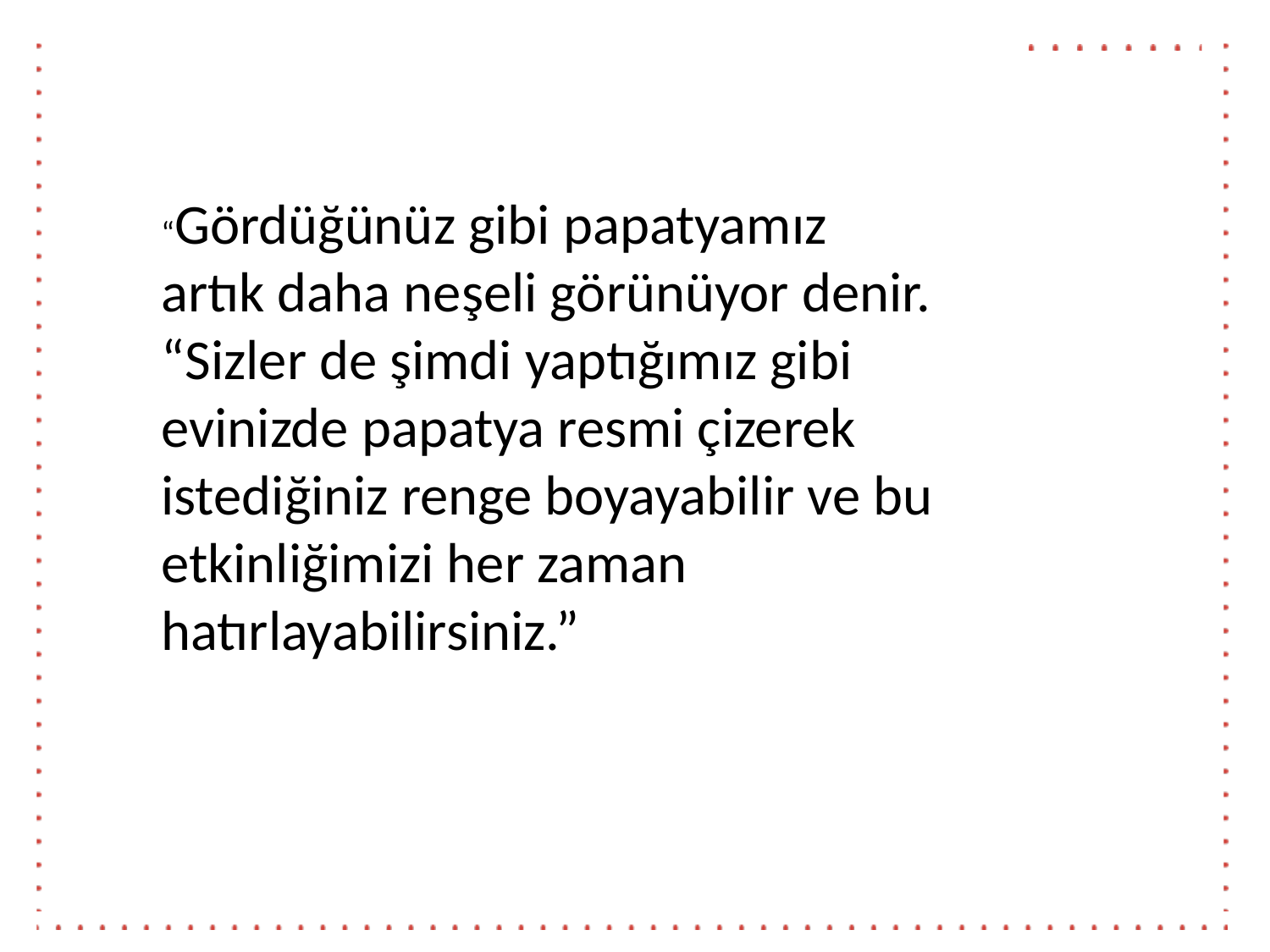

“Gördüğünüz gibi papatyamız artık daha neşeli görünüyor denir. “Sizler de şimdi yaptığımız gibi evinizde papatya resmi çizerek istediğiniz renge boyayabilir ve bu etkinliğimizi her zaman hatırlayabilirsiniz.”